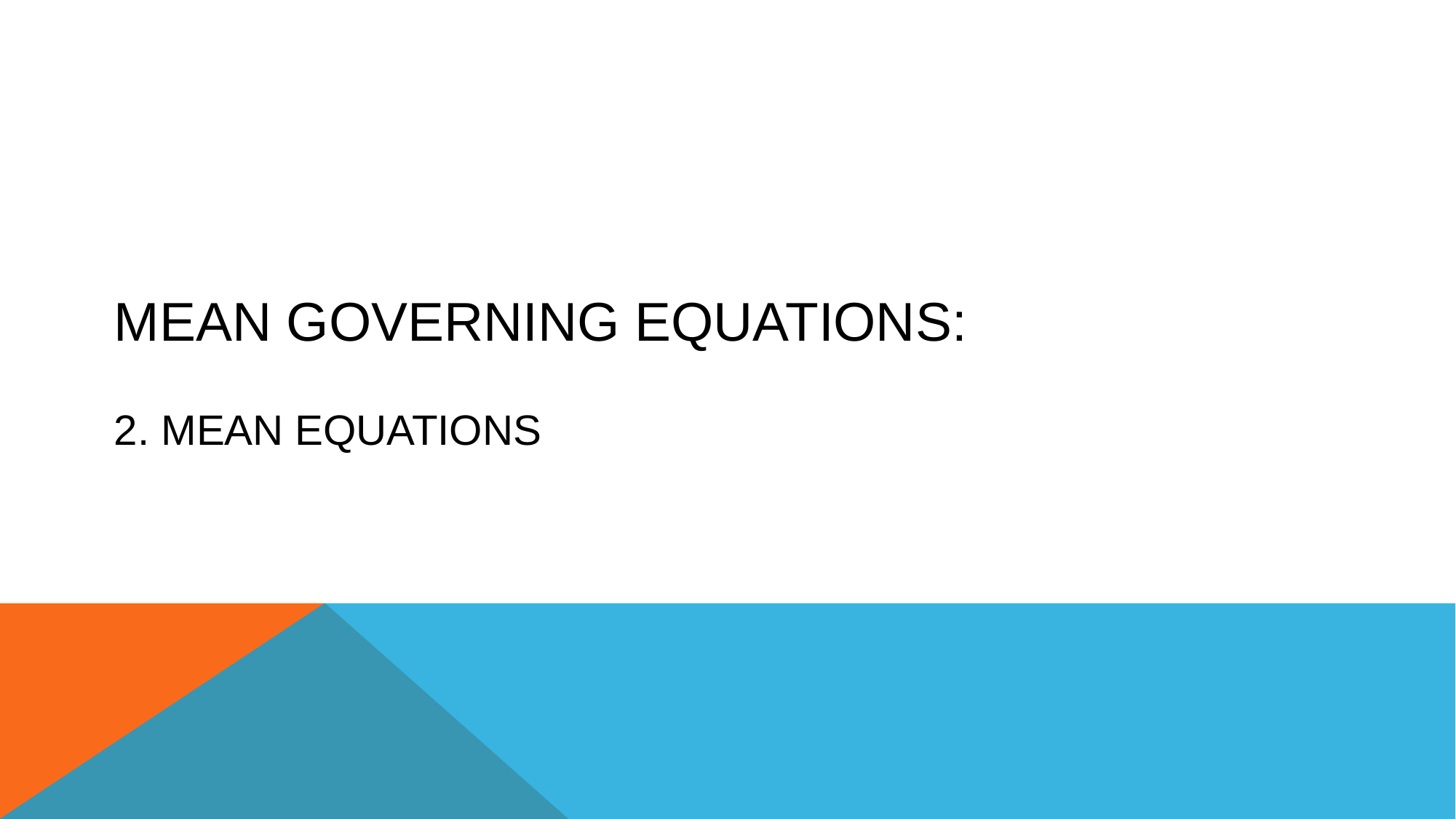

# Mean governing Equations: 2. Mean equations